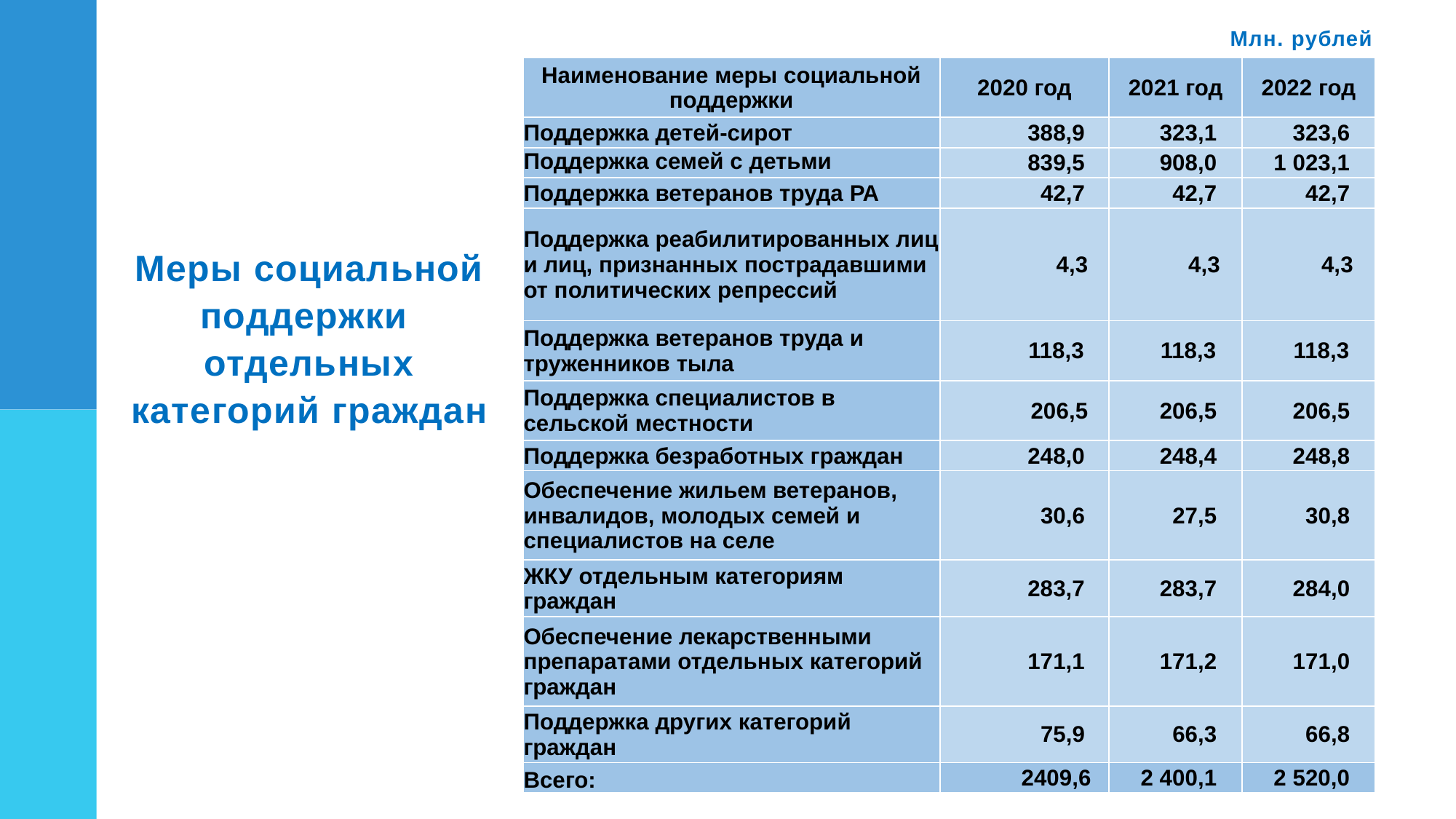

Млн. рублей
| Наименование меры социальной поддержки | 2020 год | 2021 год | 2022 год |
| --- | --- | --- | --- |
| Поддержка детей-сирот | 388,9 | 323,1 | 323,6 |
| Поддержка семей с детьми | 839,5 | 908,0 | 1 023,1 |
| Поддержка ветеранов труда РА | 42,7 | 42,7 | 42,7 |
| Поддержка реабилитированных лиц и лиц, признанных пострадавшими от политических репрессий | 4,3 | 4,3 | 4,3 |
| Поддержка ветеранов труда и труженников тыла | 118,3 | 118,3 | 118,3 |
| Поддержка специалистов в сельской местности | 206,5 | 206,5 | 206,5 |
| Поддержка безработных граждан | 248,0 | 248,4 | 248,8 |
| Обеспечение жильем ветеранов, инвалидов, молодых семей и специалистов на селе | 30,6 | 27,5 | 30,8 |
| ЖКУ отдельным категориям граждан | 283,7 | 283,7 | 284,0 |
| Обеспечение лекарственными препаратами отдельных категорий граждан | 171,1 | 171,2 | 171,0 |
| Поддержка других категорий граждан | 75,9 | 66,3 | 66,8 |
| Всего: | 2409,6 | 2 400,1 | 2 520,0 |
Меры социальной поддержки
отдельных категорий граждан

50